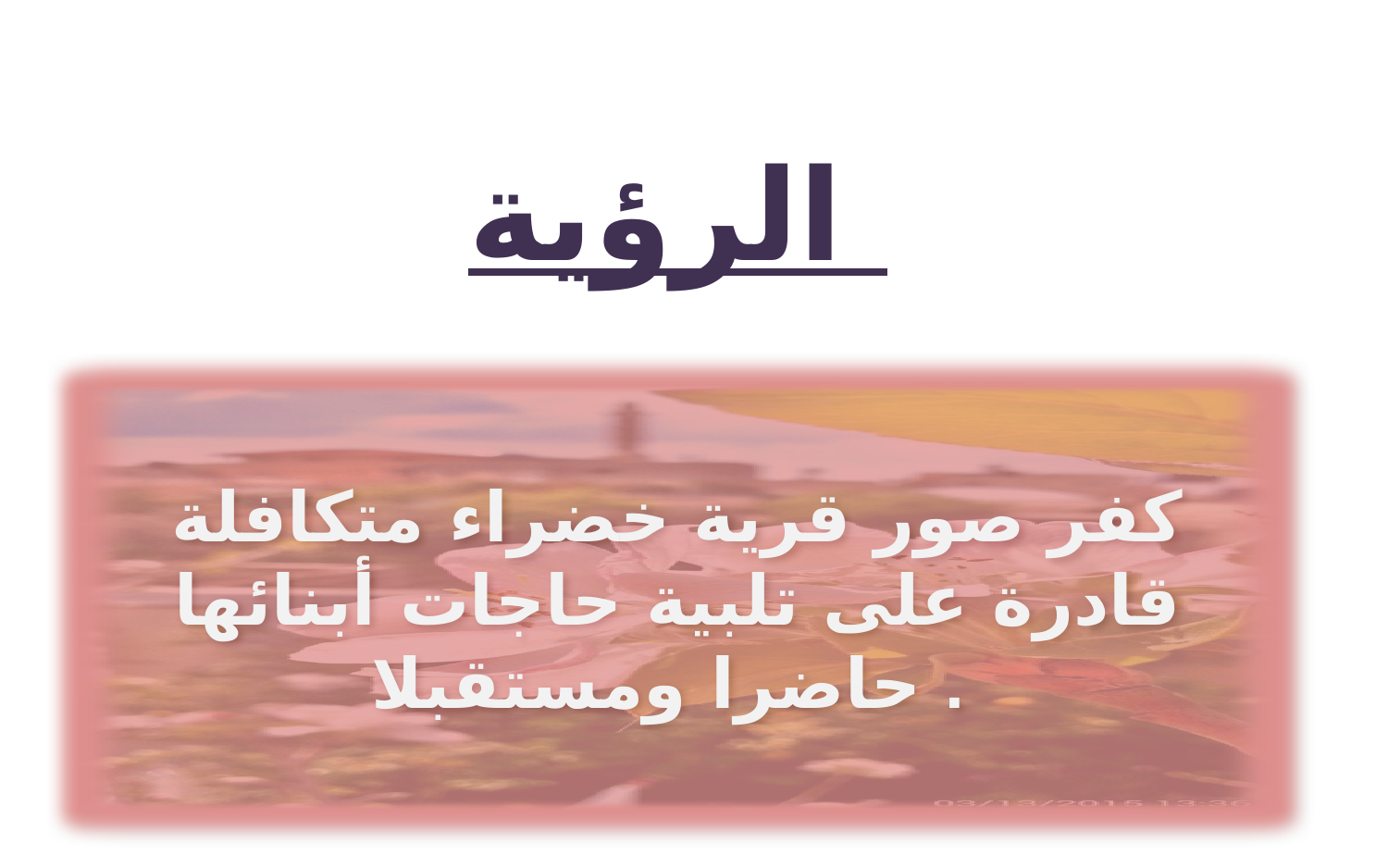

الرؤية
كفر صور قرية خضراء متكافلة قادرة على تلبية حاجات أبنائها حاضرا ومستقبلا .